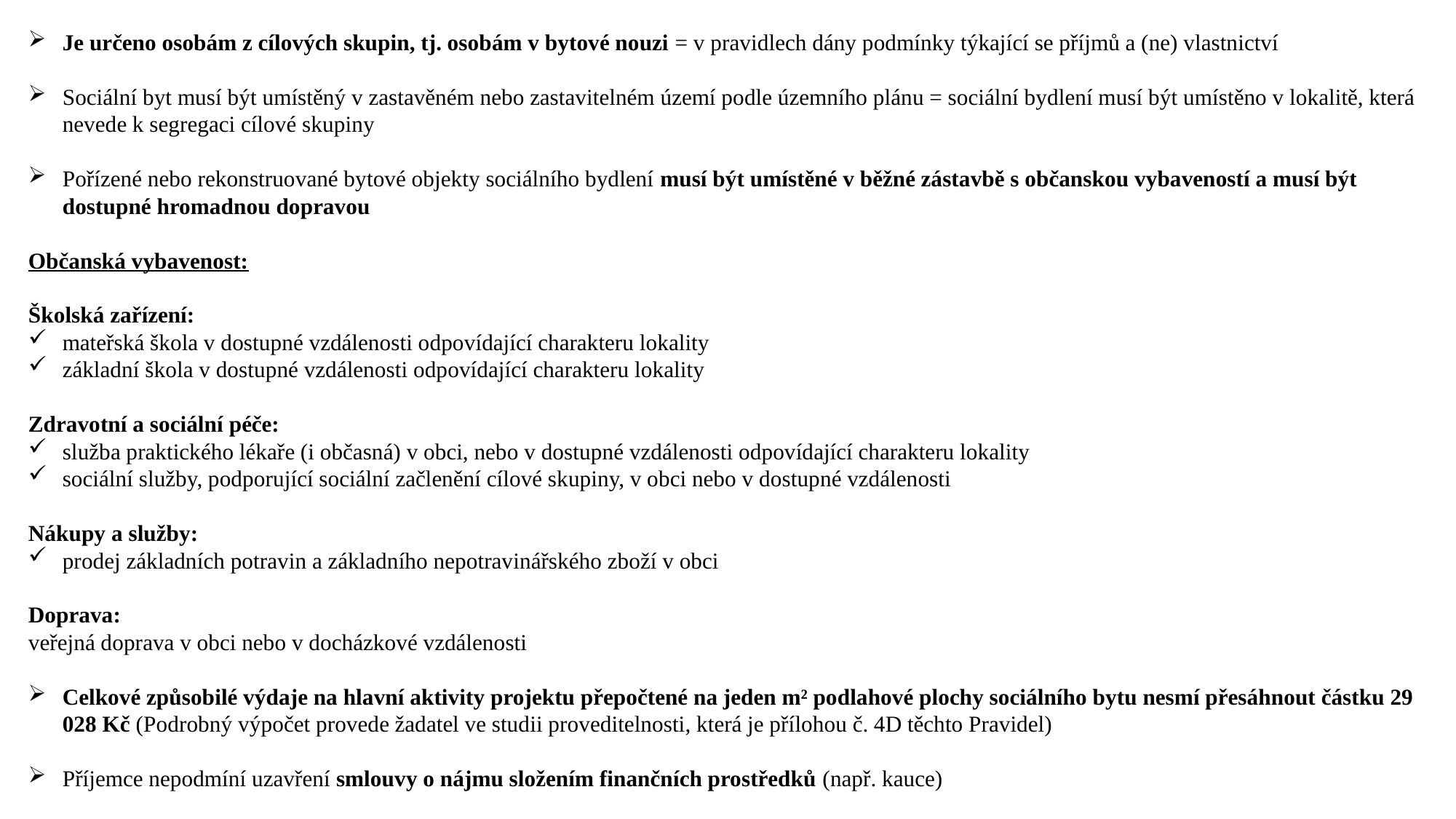

Je určeno osobám z cílových skupin, tj. osobám v bytové nouzi = v pravidlech dány podmínky týkající se příjmů a (ne) vlastnictví

Sociální byt musí být umístěný v zastavěném nebo zastavitelném území podle územního plánu = sociální bydlení musí být umístěno v lokalitě, která nevede k segregaci cílové skupiny

Pořízené nebo rekonstruované bytové objekty sociálního bydlení musí být umístěné v běžné zástavbě s občanskou vybaveností a musí být dostupné hromadnou dopravou

Občanská vybavenost:

Školská zařízení:
mateřská škola v dostupné vzdálenosti odpovídající charakteru lokality
základní škola v dostupné vzdálenosti odpovídající charakteru lokality

Zdravotní a sociální péče:
služba praktického lékaře (i občasná) v obci, nebo v dostupné vzdálenosti odpovídající charakteru lokality
sociální služby, podporující sociální začlenění cílové skupiny, v obci nebo v dostupné vzdálenosti

Nákupy a služby:
prodej základních potravin a základního nepotravinářského zboží v obci

Doprava:
veřejná doprava v obci nebo v docházkové vzdálenosti

Celkové způsobilé výdaje na hlavní aktivity projektu přepočtené na jeden m² podlahové plochy sociálního bytu nesmí přesáhnout částku 29 028 Kč (Podrobný výpočet provede žadatel ve studii proveditelnosti, která je přílohou č. 4D těchto Pravidel)

Příjemce nepodmíní uzavření smlouvy o nájmu složením finančních prostředků (např. kauce)